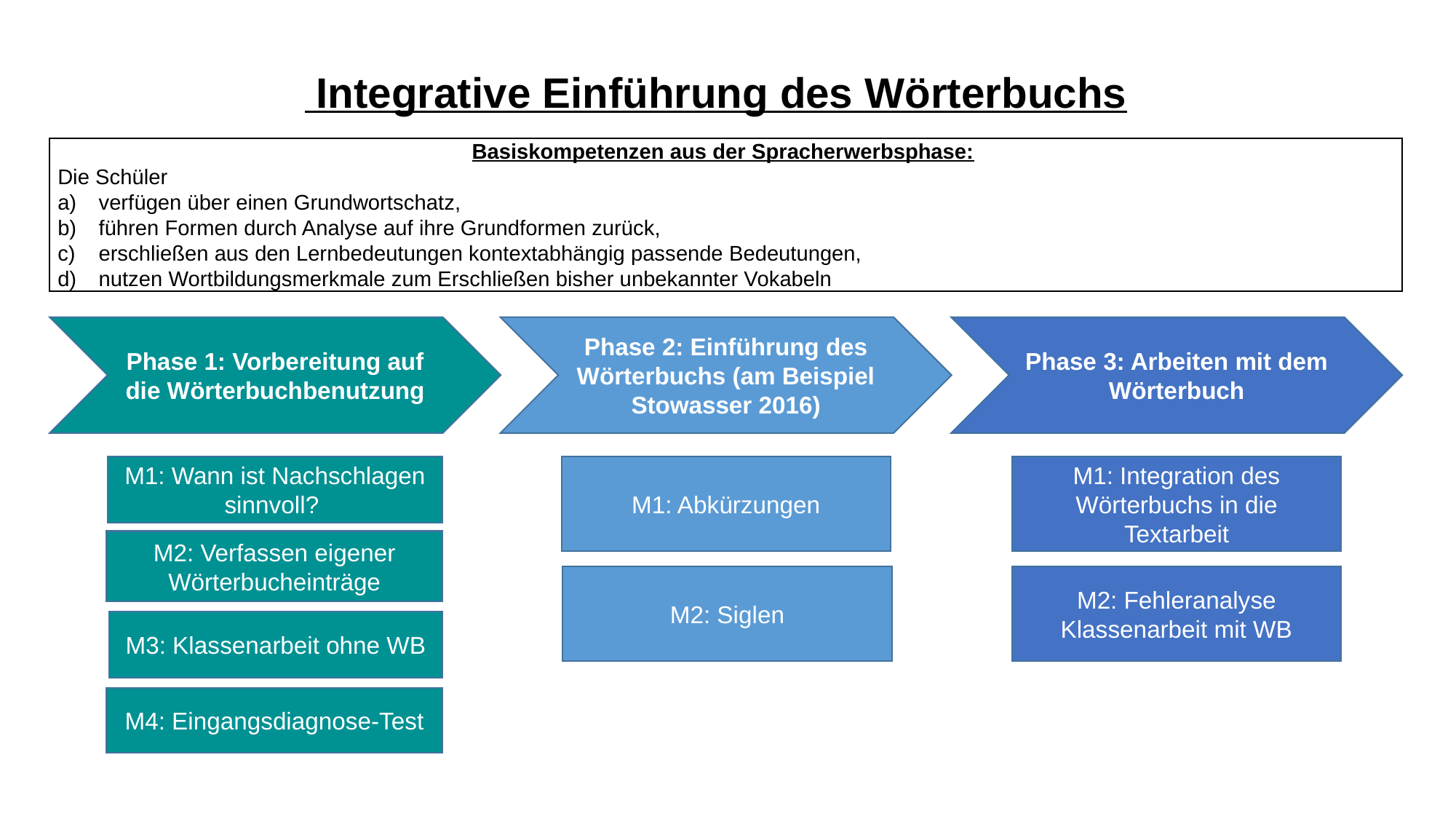

Integrative Einführung des Wörterbuchs
| Basiskompetenzen aus der Spracherwerbsphase: Die Schüler verfügen über einen Grundwortschatz, führen Formen durch Analyse auf ihre Grundformen zurück, erschließen aus den Lernbedeutungen kontextabhängig passende Bedeutungen, nutzen Wortbildungsmerkmale zum Erschließen bisher unbekannter Vokabeln |
| --- |
Phase 1: Vorbereitung auf die Wörterbuchbenutzung
Phase 2: Einführung des Wörterbuchs (am Beispiel Stowasser 2016)
Phase 3: Arbeiten mit dem Wörterbuch
M1: Wann ist Nachschlagen sinnvoll?
M1: Abkürzungen
M1: Integration des Wörterbuchs in die Textarbeit
M2: Verfassen eigener Wörterbucheinträge
M2: Siglen
M2: Fehleranalyse Klassenarbeit mit WB
M3: Klassenarbeit ohne WB
M4: Eingangsdiagnose-Test